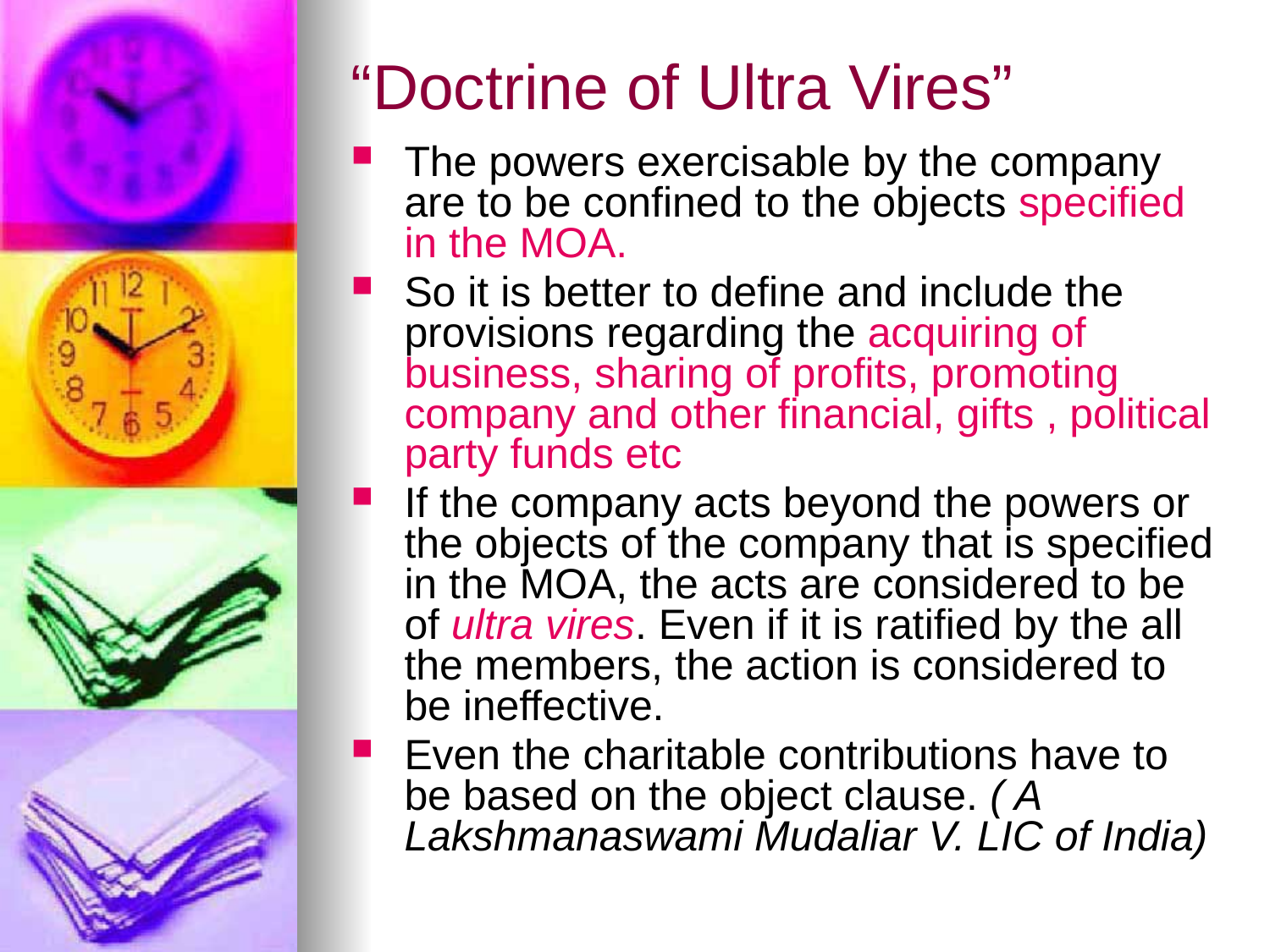

# “Doctrine of Ultra Vires”
The powers exercisable by the company are to be confined to the objects specified in the MOA.
So it is better to define and include the provisions regarding the acquiring of business, sharing of profits, promoting company and other financial, gifts , political party funds etc
If the company acts beyond the powers or the objects of the company that is specified in the MOA, the acts are considered to be of ultra vires. Even if it is ratified by the all the members, the action is considered to be ineffective.
Even the charitable contributions have to be based on the object clause. ( A Lakshmanaswami Mudaliar V. LIC of India)